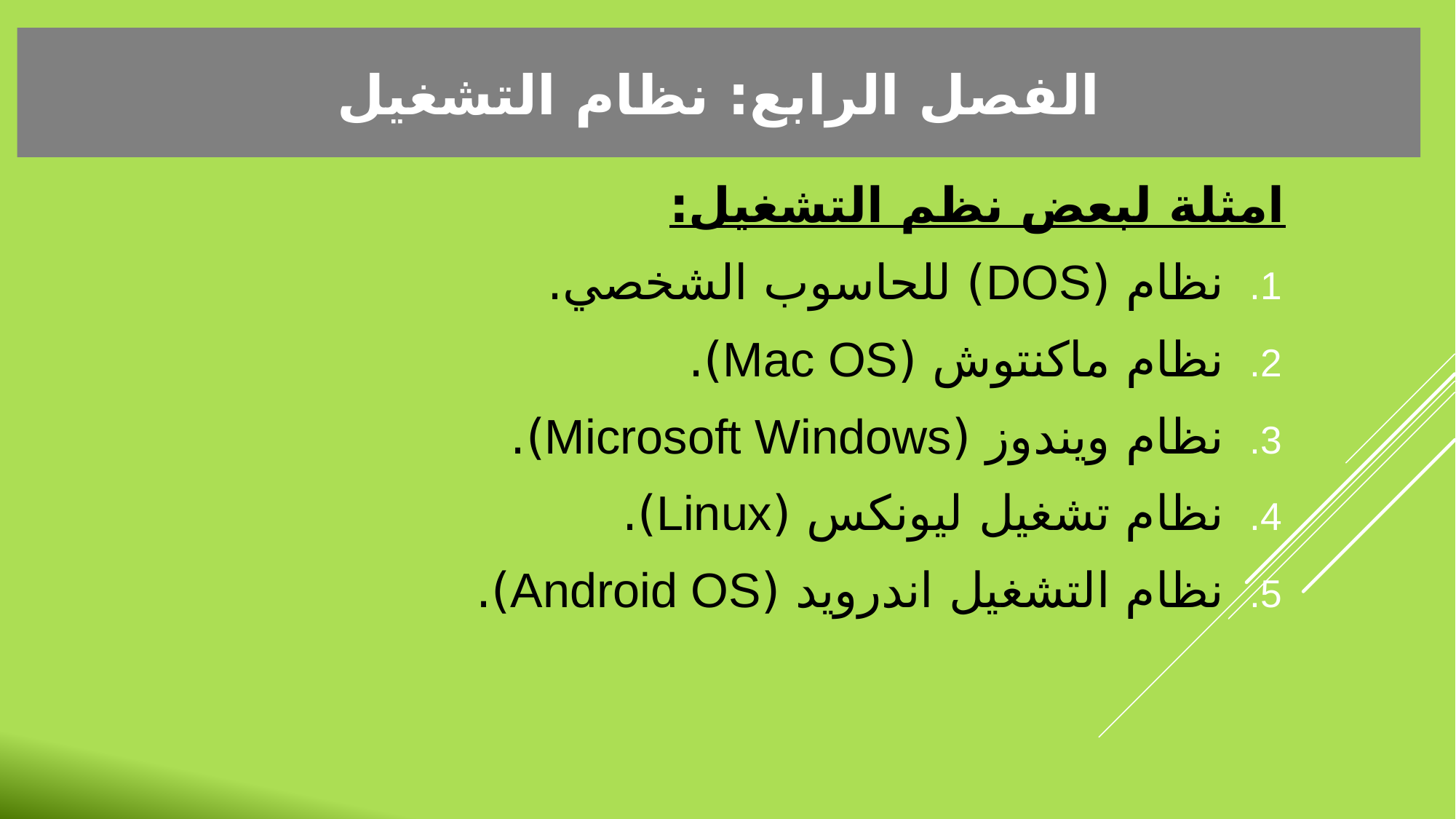

الفصل الرابع: نظام التشغيل
امثلة لبعض نظم التشغيل:
نظام (DOS) للحاسوب الشخصي.
نظام ماكنتوش (Mac OS).
نظام ويندوز (Microsoft Windows).
نظام تشغيل ليونكس (Linux).
نظام التشغيل اندرويد (Android OS).